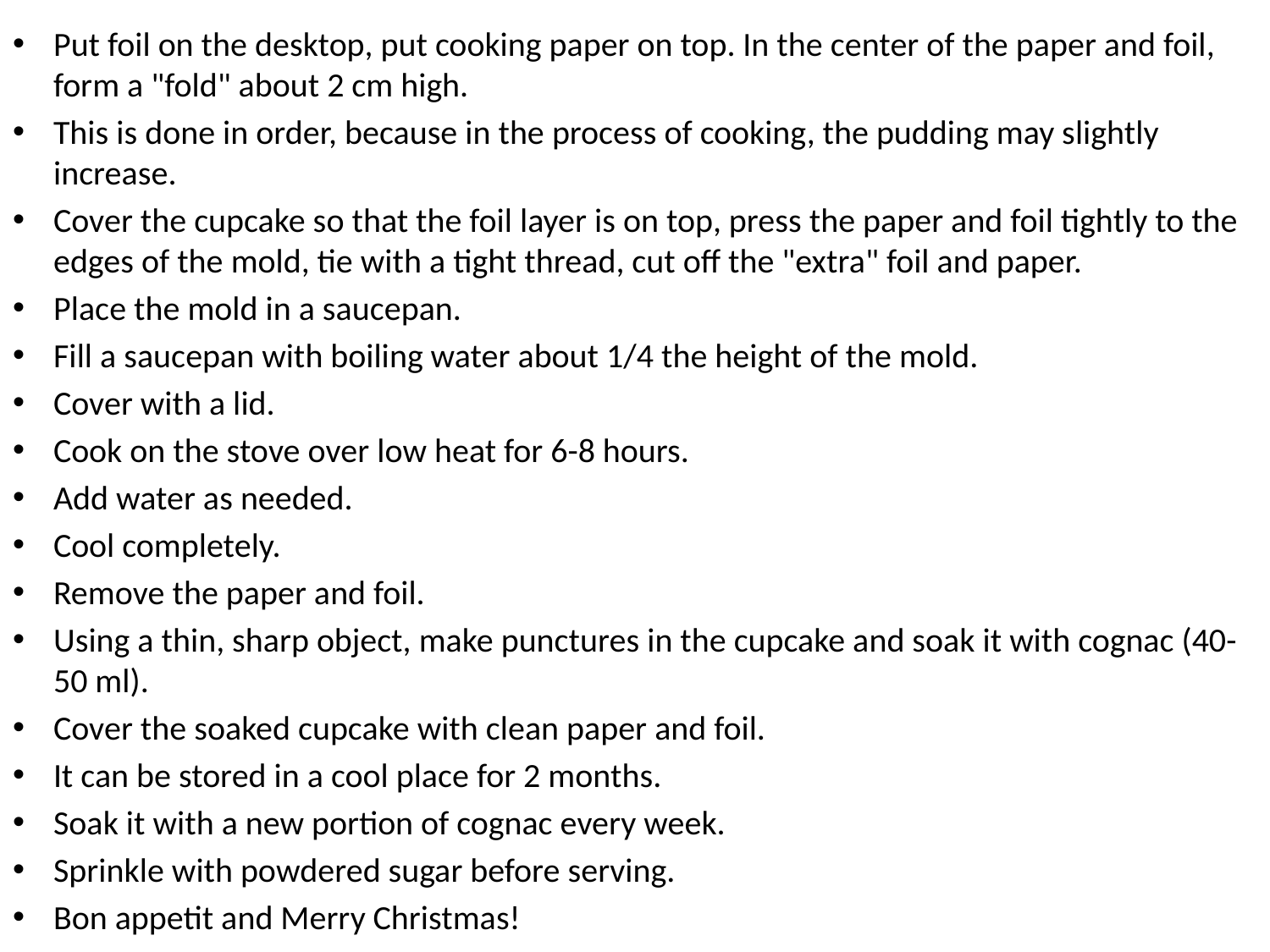

#
Put foil on the desktop, put cooking paper on top. In the center of the paper and foil, form a "fold" about 2 cm high.
This is done in order, because in the process of cooking, the pudding may slightly increase.
Cover the cupcake so that the foil layer is on top, press the paper and foil tightly to the edges of the mold, tie with a tight thread, cut off the "extra" foil and paper.
Place the mold in a saucepan.
Fill a saucepan with boiling water about 1/4 the height of the mold.
Cover with a lid.
Cook on the stove over low heat for 6-8 hours.
Add water as needed.
Cool completely.
Remove the paper and foil.
Using a thin, sharp object, make punctures in the cupcake and soak it with cognac (40-50 ml).
Cover the soaked cupcake with clean paper and foil.
It can be stored in a cool place for 2 months.
Soak it with a new portion of cognac every week.
Sprinkle with powdered sugar before serving.
Bon appetit and Merry Christmas!